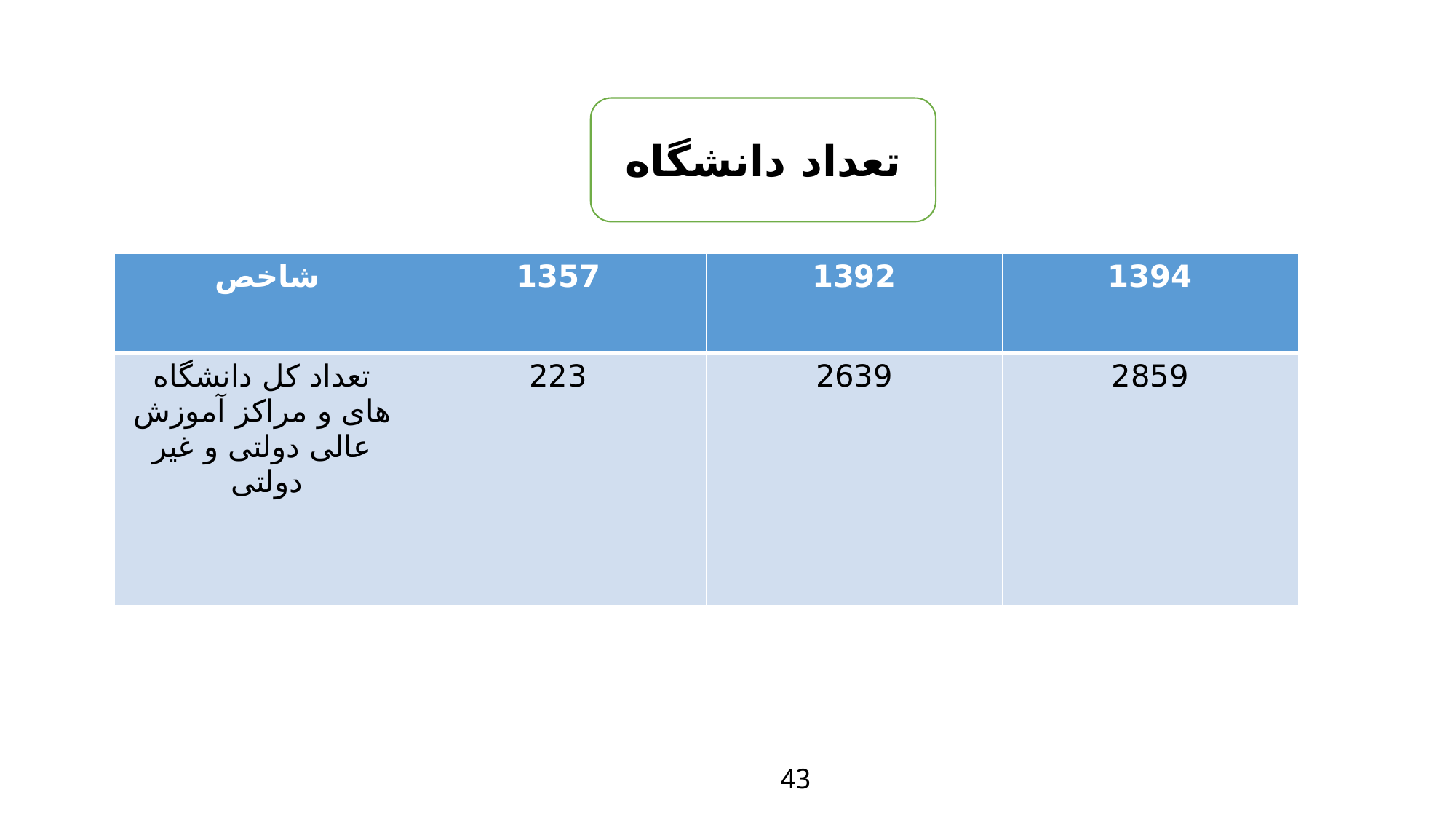

تعداد دانشگاه
| شاخص | 1357 | 1392 | 1394 |
| --- | --- | --- | --- |
| تعداد کل دانشگاه های و مراکز آموزش عالی دولتی و غیر دولتی | 223 | 2639 | 2859 |
43